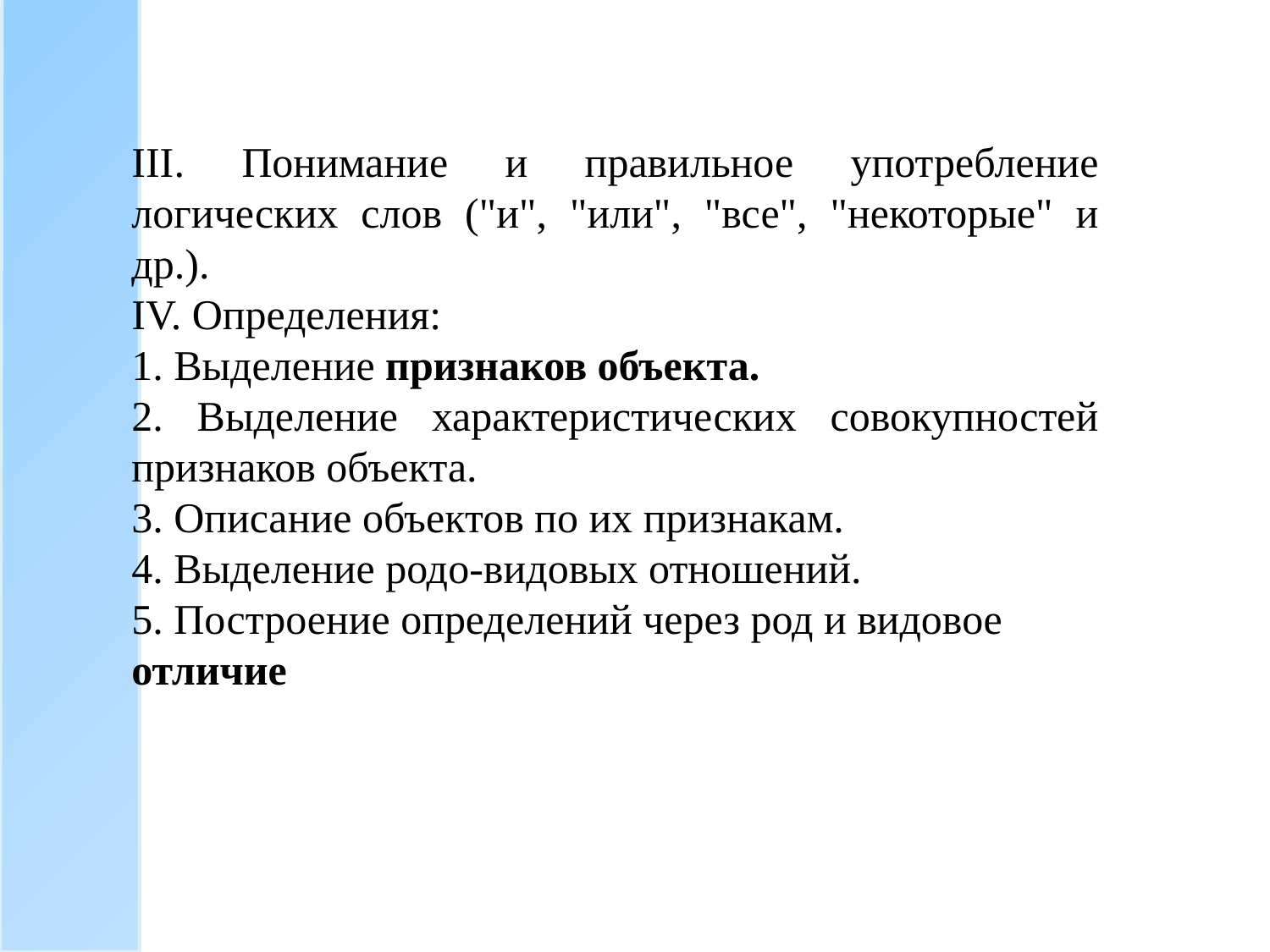

III. Понимание и правильное употребление логических слов ("и", "или", "все", "некоторые" и др.).
IV. Определения:
1. Выделение признаков объекта.
2. Выделение характеристических совокупностей признаков объекта.
3. Описание объектов по их признакам.
4. Выделение родо-видовых отношений.
5. Построение определений через род и видовое отличие